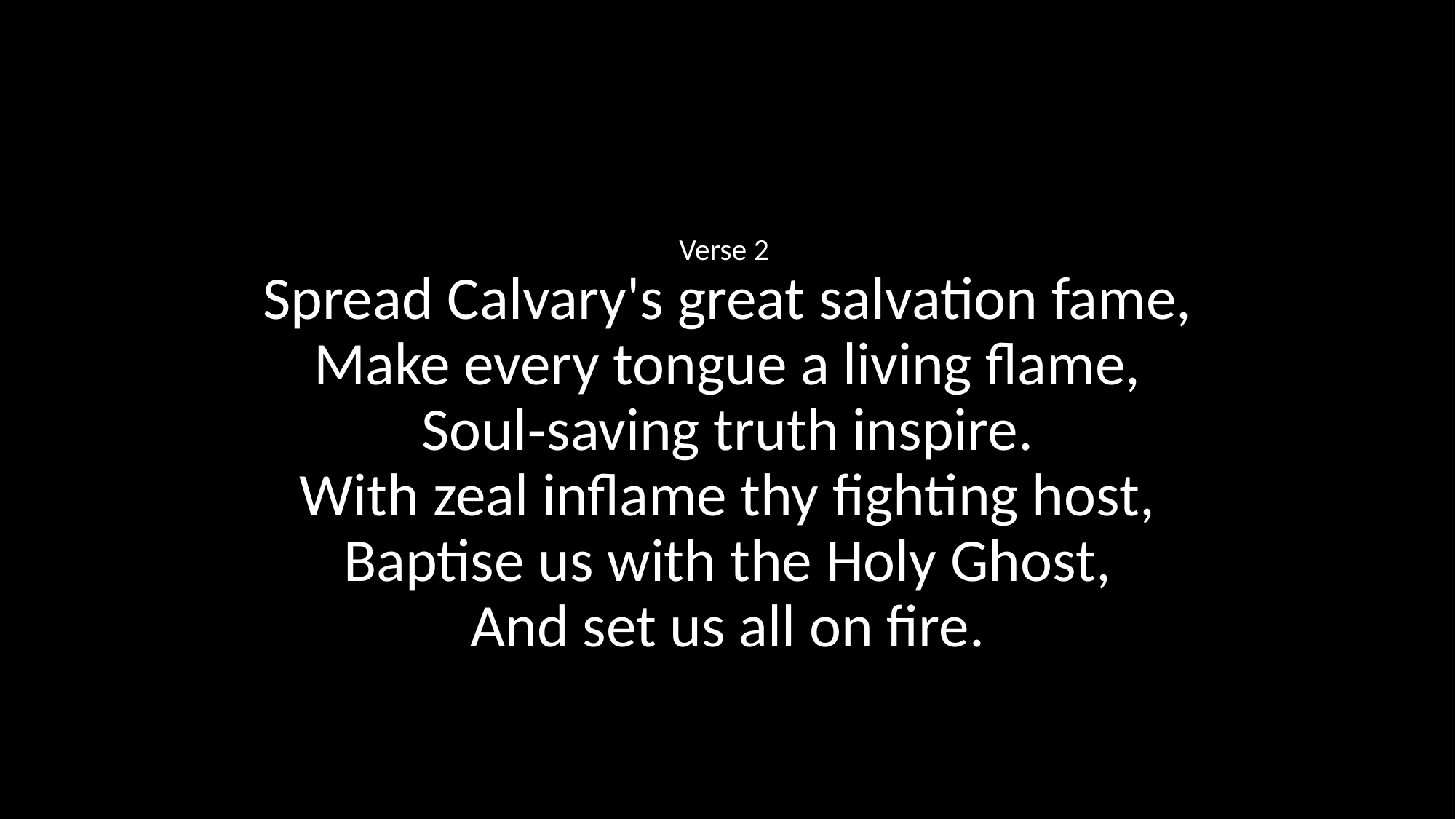

Verse 2
Spread Calvary's great salvation fame,
Make every tongue a living flame,
Soul‑saving truth inspire.
With zeal inflame thy fighting host,
Baptise us with the Holy Ghost,
And set us all on fire.